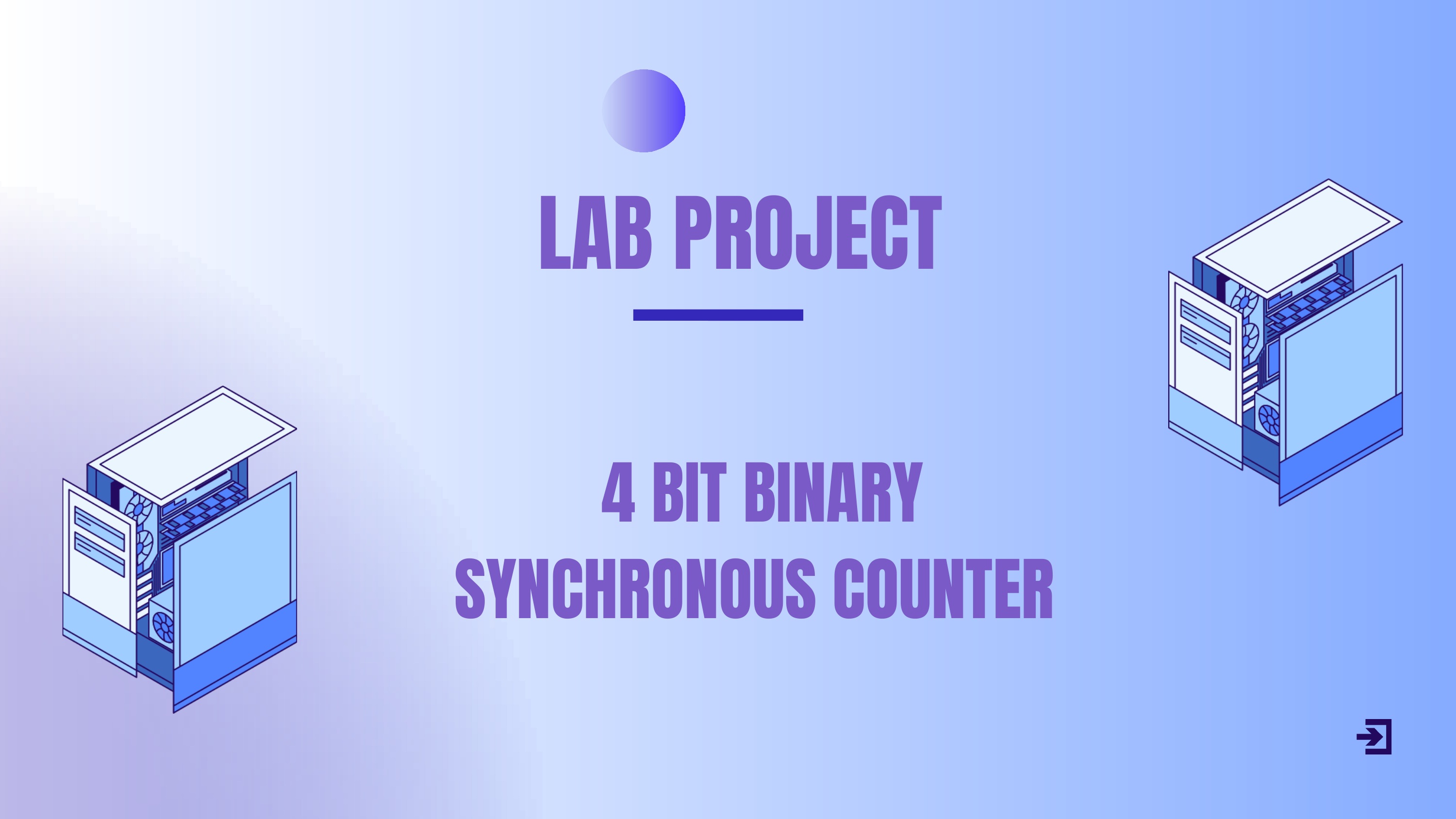

LAB PROJECT

 4 BIT BINARY SYNCHRONOUS COUNTER